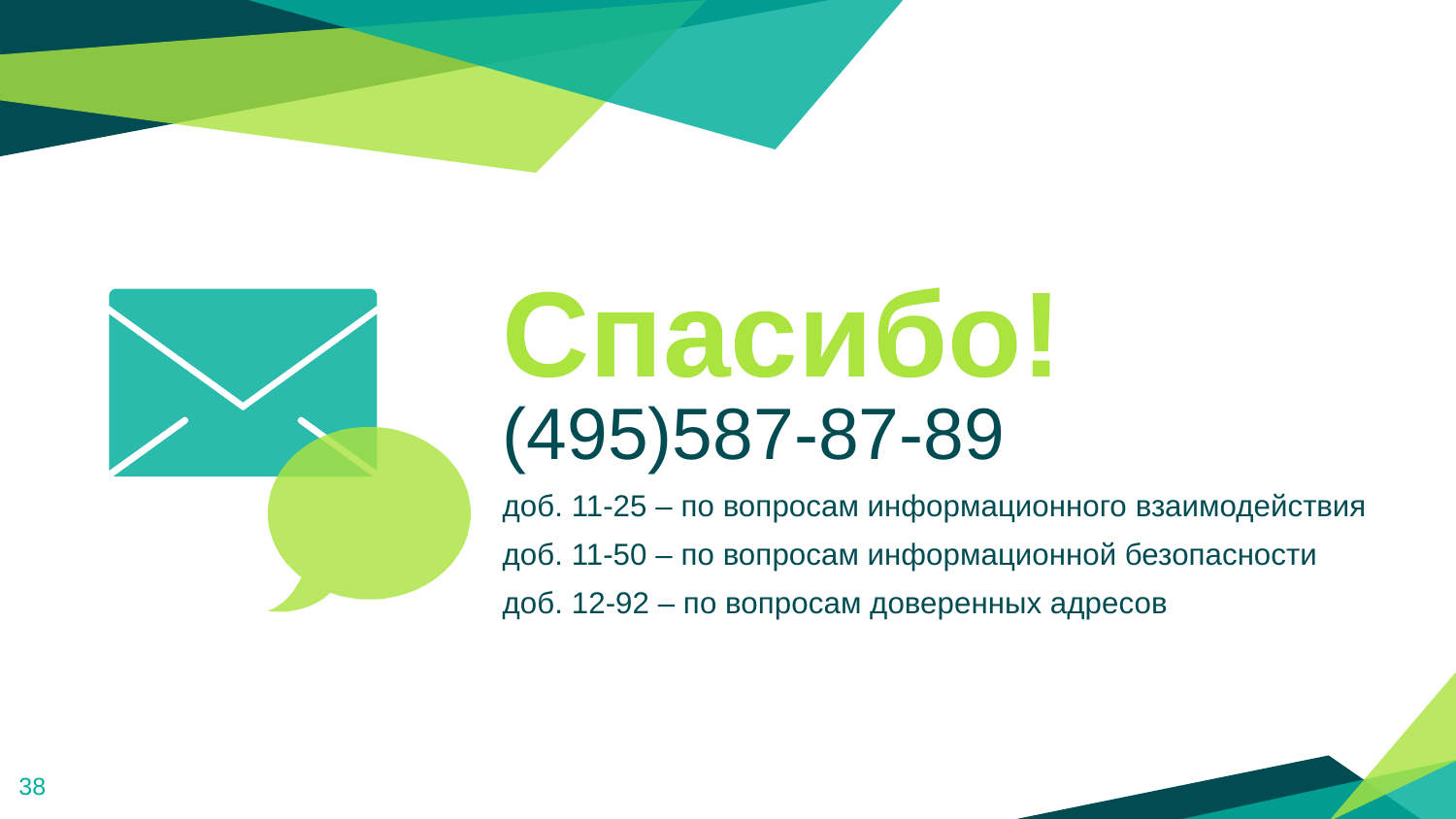

Спасибо!

(495)587-87-89
доб. 11-25 – по вопросам информационного взаимодействия
доб. 11-50 – по вопросам информационной безопасности
доб. 12-92 – по вопросам доверенных адресов

38